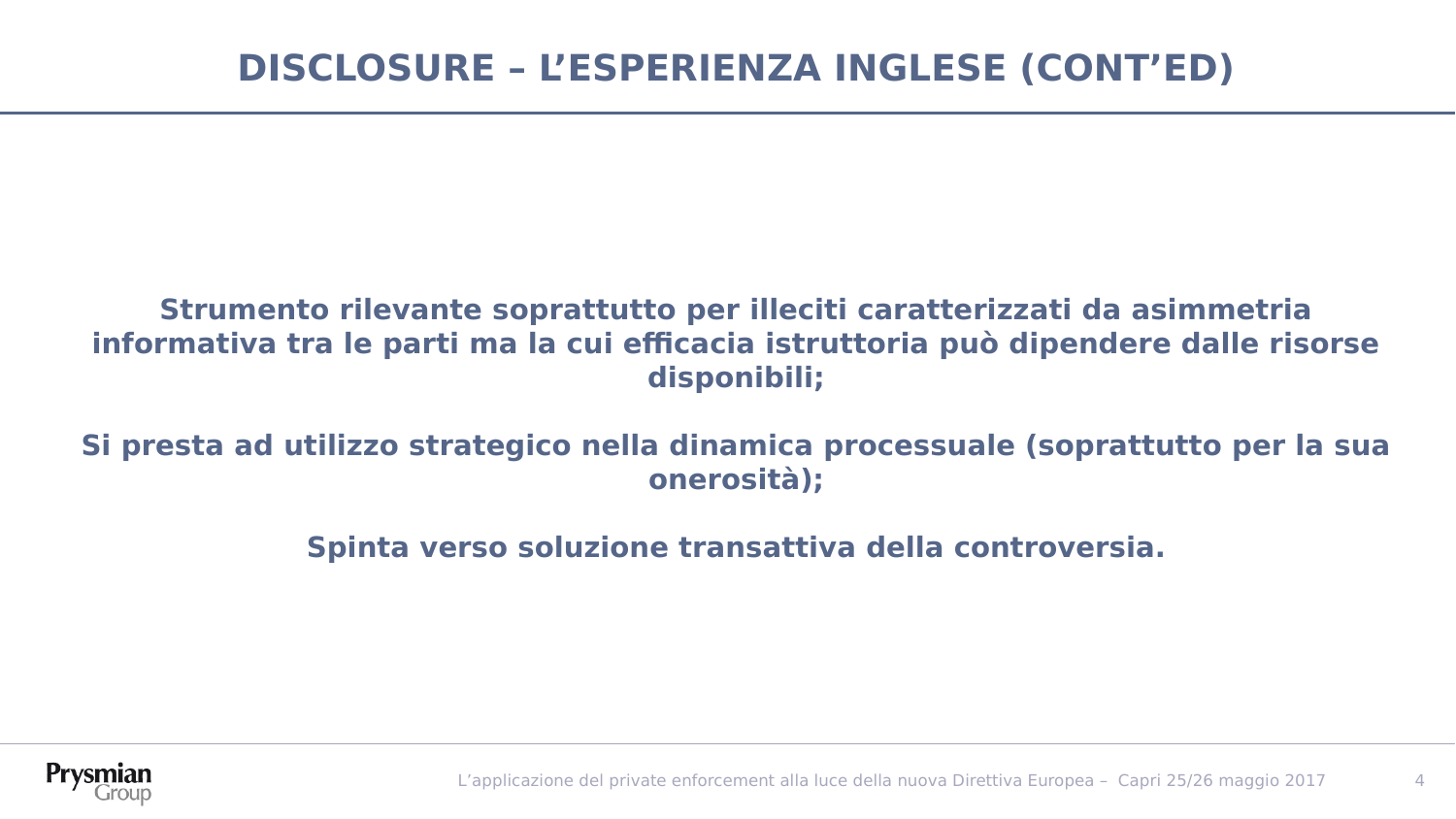

DISCLOSURE – L’ESPERIENZA INGLESE (CONT’ED)

Strumento rilevante soprattutto per illeciti caratterizzati da asimmetria informativa tra le parti ma la cui efficacia istruttoria può dipendere dalle risorse disponibili;

Si presta ad utilizzo strategico nella dinamica processuale (soprattutto per la sua onerosità);

Spinta verso soluzione transattiva della controversia.